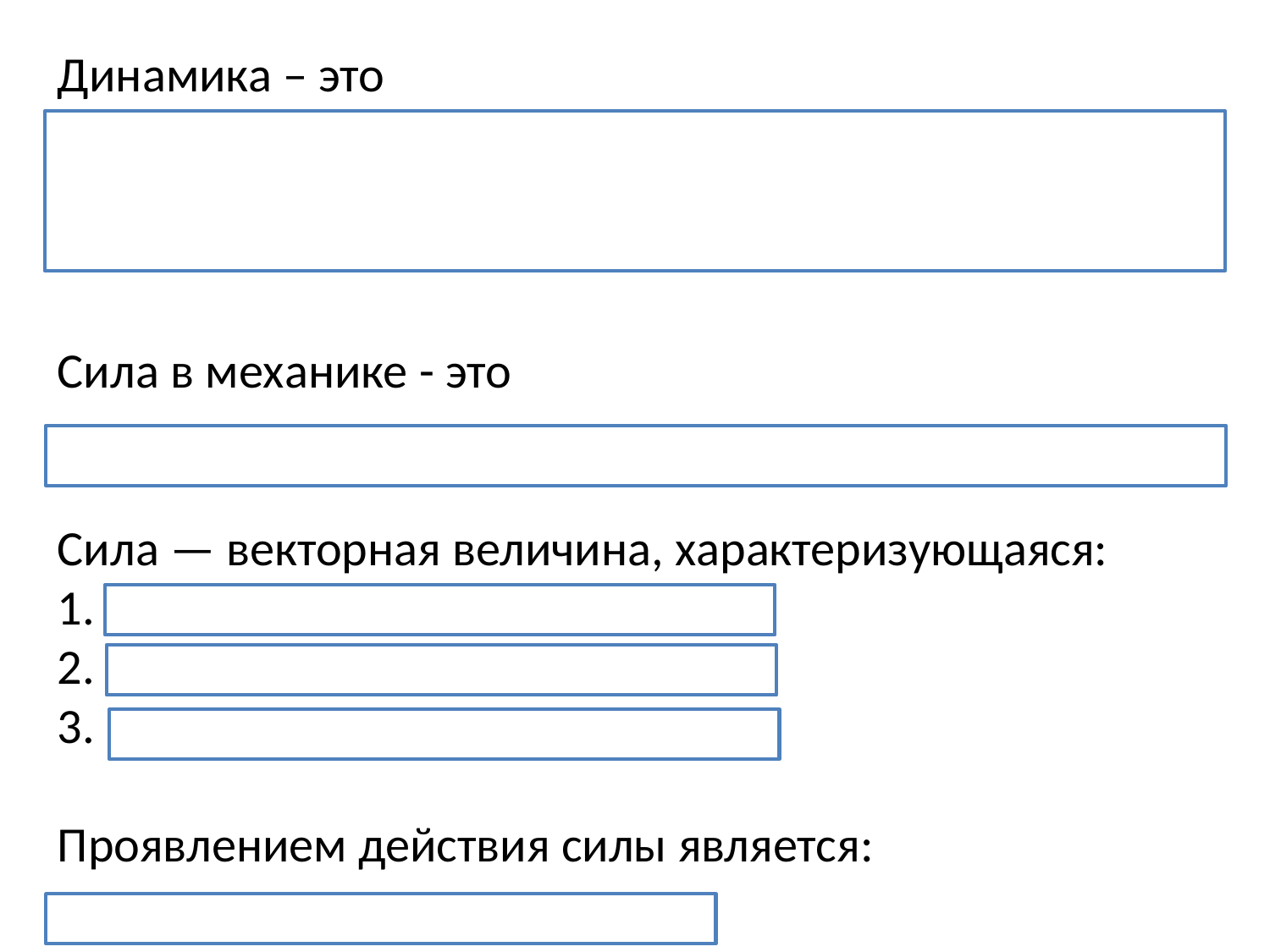

Динамика – это

Сила в механике - это

Сила — векторная величина, характеризующаяся:
1.
2.
3.

Проявлением действия силы является: